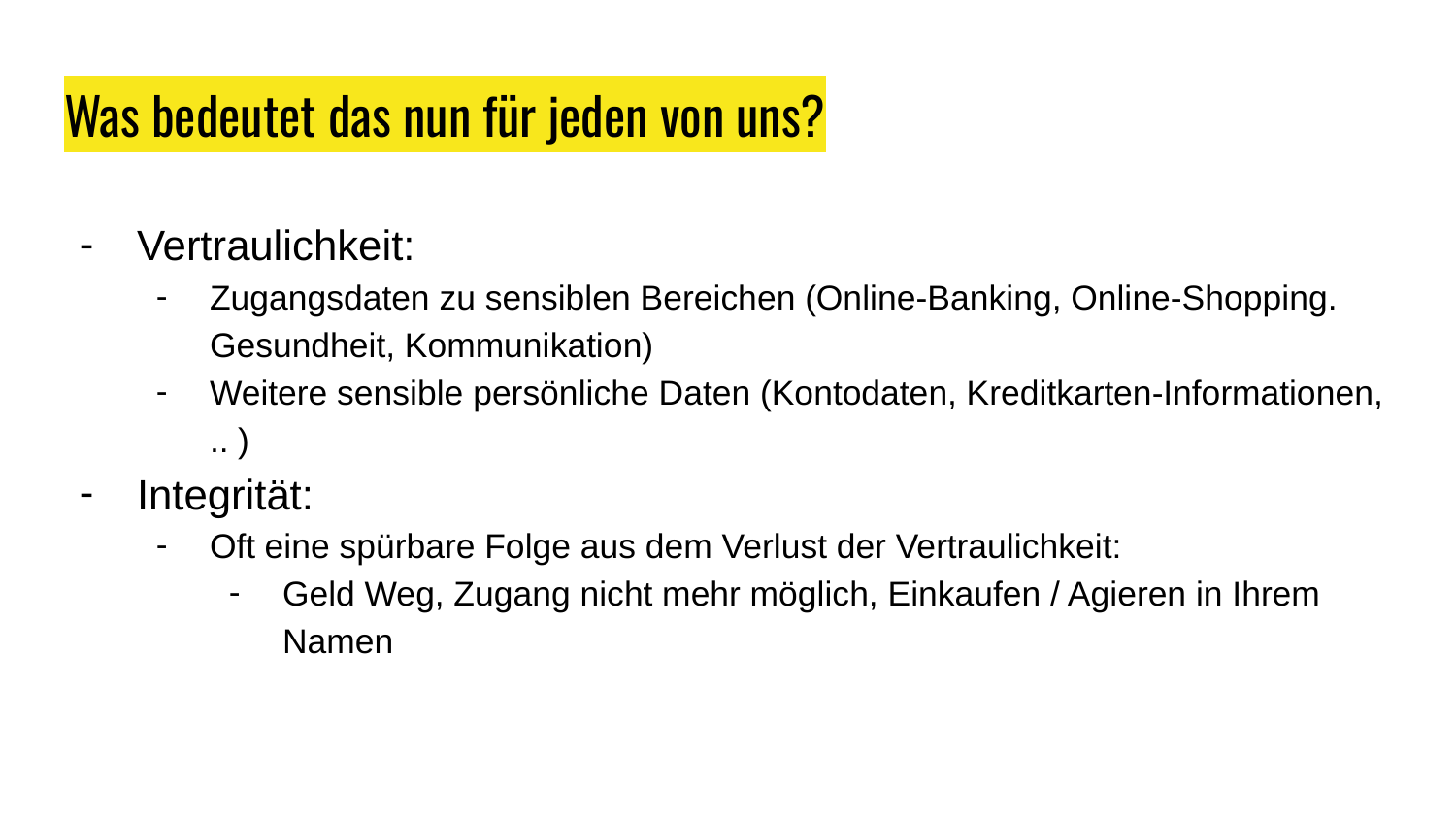

# Was bedeutet das nun für jeden von uns?
Vertraulichkeit:
Zugangsdaten zu sensiblen Bereichen (Online-Banking, Online-Shopping. Gesundheit, Kommunikation)
Weitere sensible persönliche Daten (Kontodaten, Kreditkarten-Informationen, .. )
Integrität:
Oft eine spürbare Folge aus dem Verlust der Vertraulichkeit:
Geld Weg, Zugang nicht mehr möglich, Einkaufen / Agieren in Ihrem Namen